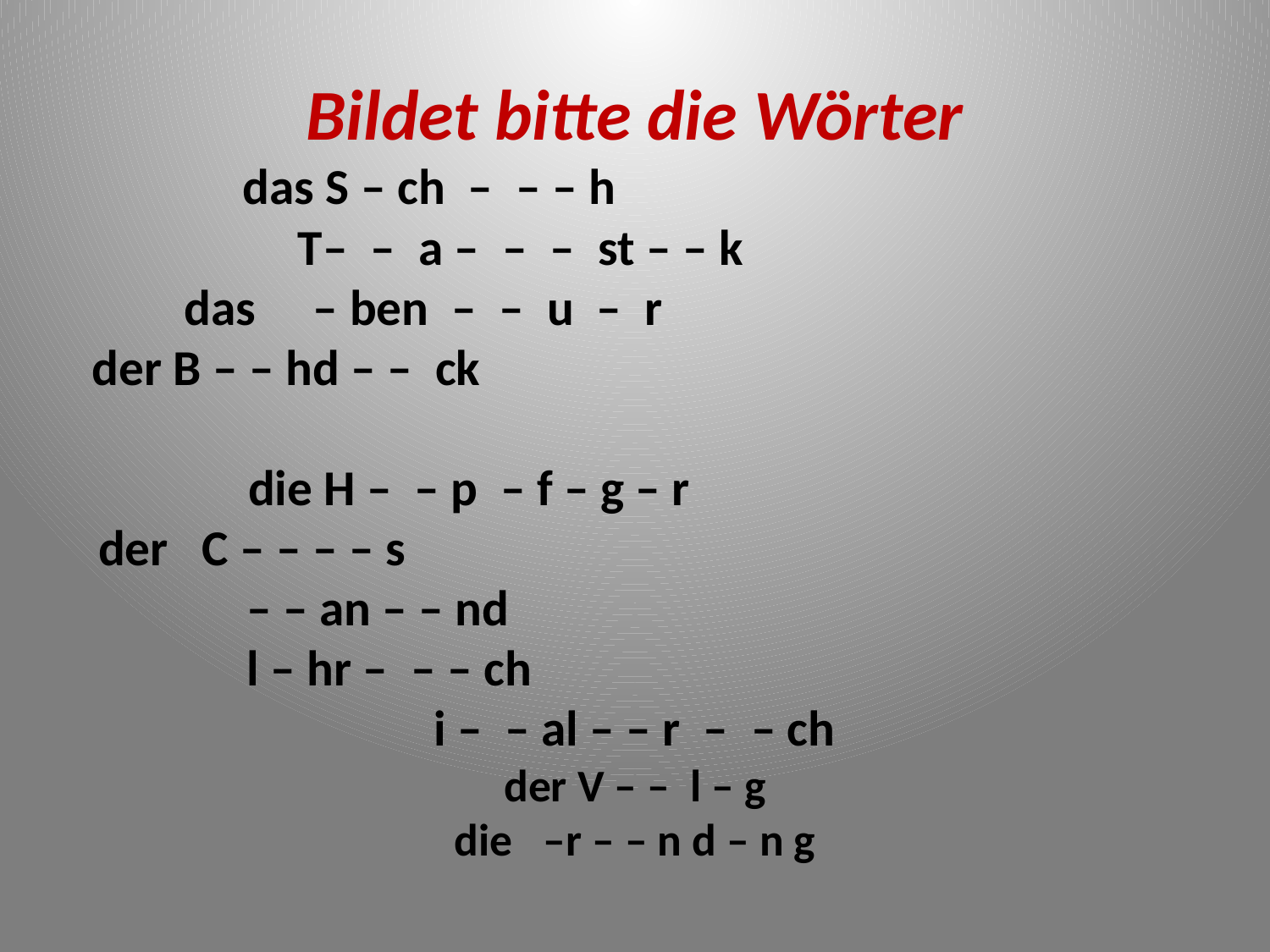

# Bildet bitte die Wörter das S – ch  –  – – h T–  –  a –  –  –  st – – k das     – ben  –  –  u  –  r der B – – hd – –  ck die H –  – p  – f – g – r der   C – – – – s – – an – – nd l – hr –  – – ch i –  – al – – r  –  – ch der V – –  l – g die   –r – – n d – n g